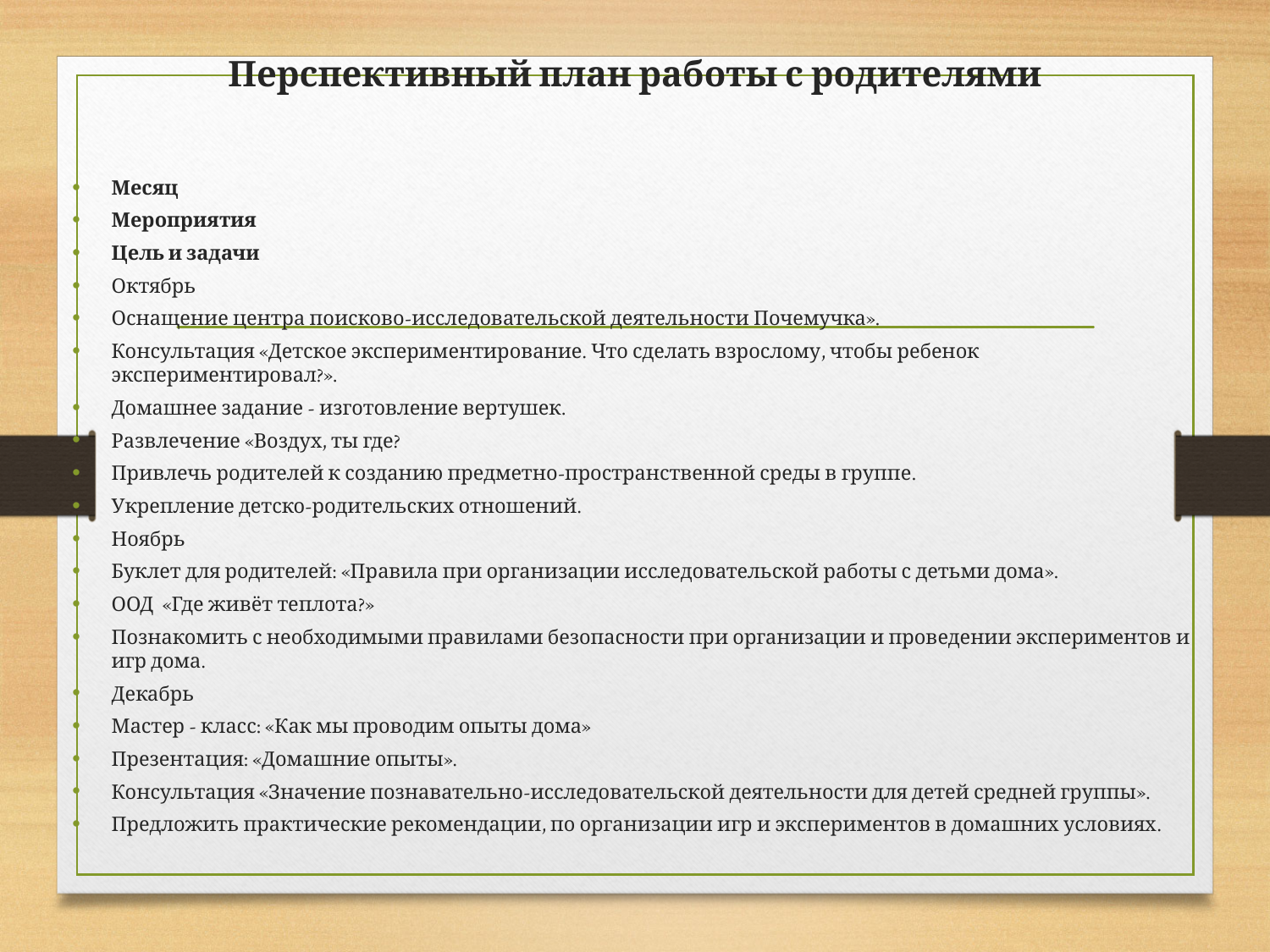

# Перспективный план работы с родителями
Месяц
Мероприятия
Цель и задачи
Октябрь
Оснащение центра поисково-исследовательской деятельности Почемучка».
Консультация «Детское экспериментирование. Что сделать взрослому, чтобы ребенок экспериментировал?».
Домашнее задание - изготовление вертушек.
Развлечение «Воздух, ты где?
Привлечь родителей к созданию предметно-пространственной среды в группе.
Укрепление детско-родительских отношений.
Ноябрь
Буклет для родителей: «Правила при организации исследовательской работы с детьми дома».
ООД  «Где живёт теплота?»
Познакомить с необходимыми правилами безопасности при организации и проведении экспериментов и игр дома.
Декабрь
Мастер - класс: «Как мы проводим опыты дома»
Презентация: «Домашние опыты».
Консультация «Значение познавательно-исследовательской деятельности для детей средней группы».
Предложить практические рекомендации, по организации игр и экспериментов в домашних условиях.